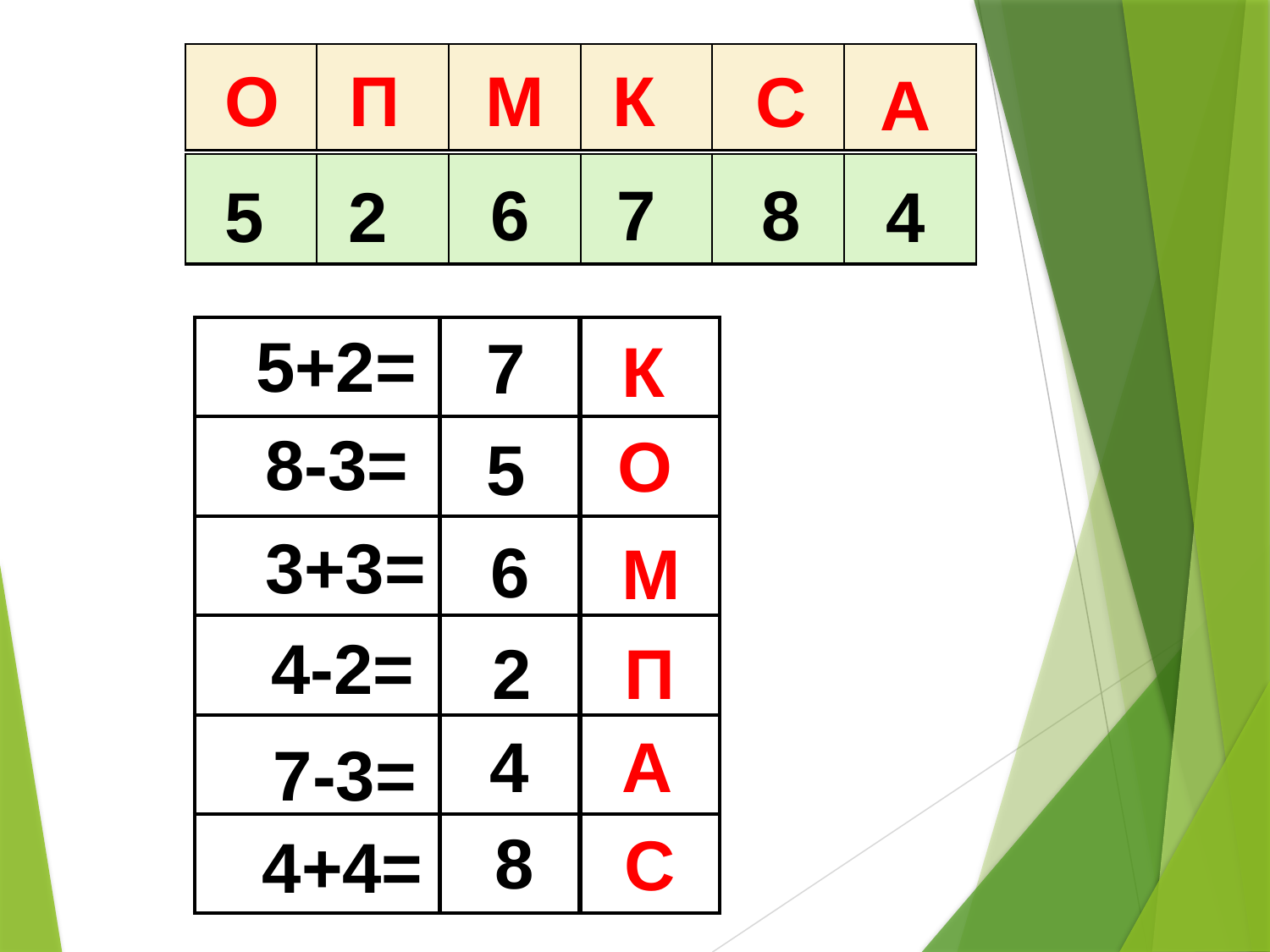

|  |  |  |  |  |  |
| --- | --- | --- | --- | --- | --- |
П
М
К
О
С
А
|  |  |  |  |  |  |
| --- | --- | --- | --- | --- | --- |
6
7
8
2
4
5
5+2=
|  |
| --- |
|  |
|  |
|  |
|  |
|  |
| 7 |
| --- |
|  |
|  |
|  |
|  |
|  |
7
|  |
| --- |
|  |
|  |
|  |
|  |
|  |
К
8-3=
О
5
3+3=
6
М
4-2=
2
П
4
А
7-3=
8
С
4+4=